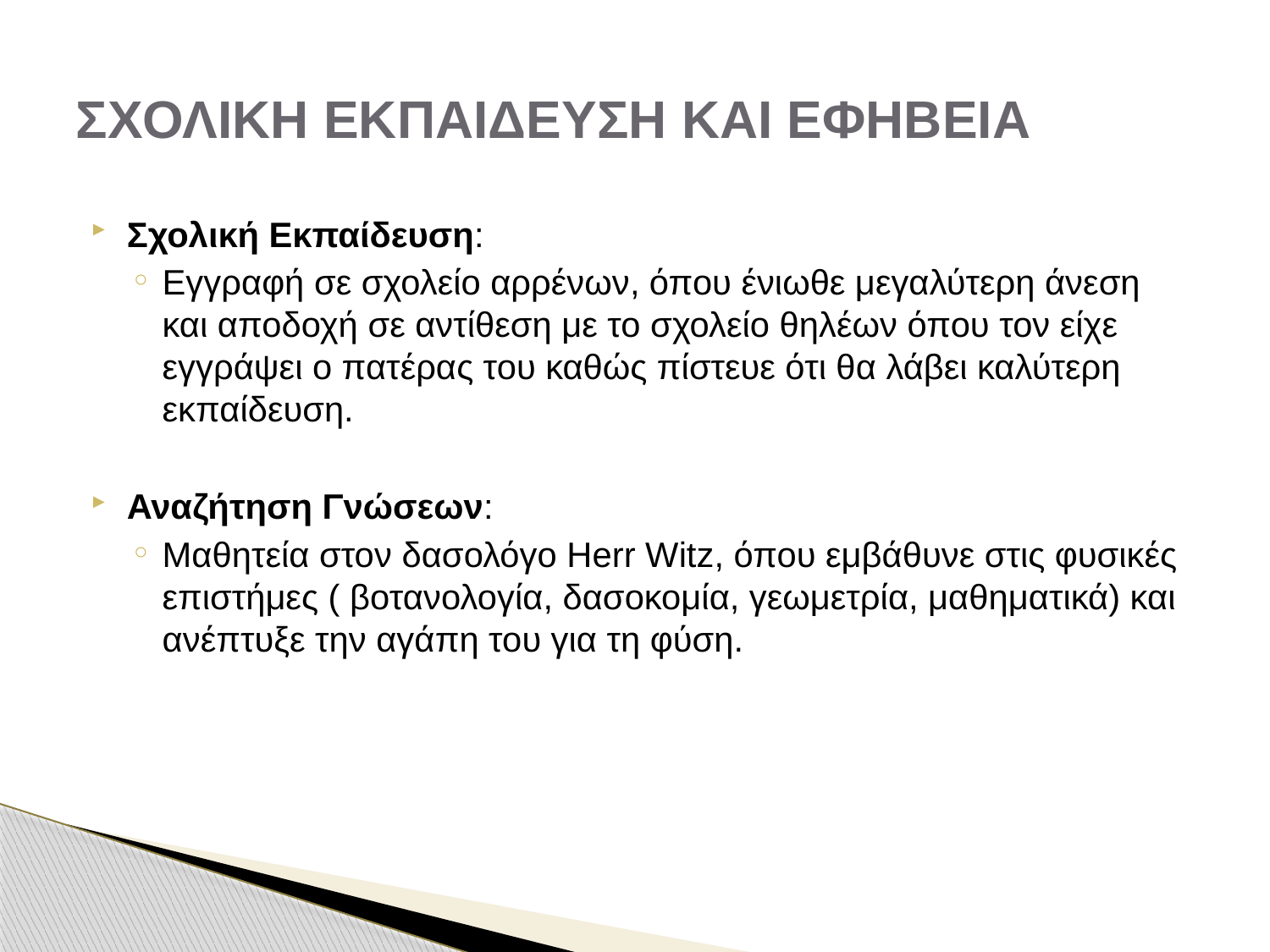

# ΣΧΟΛΙΚΗ ΕΚΠΑΙΔΕΥΣΗ ΚΑΙ ΕΦΗΒΕΙΑ
Σχολική Εκπαίδευση:
Εγγραφή σε σχολείο αρρένων, όπου ένιωθε μεγαλύτερη άνεση και αποδοχή σε αντίθεση με το σχολείο θηλέων όπου τον είχε εγγράψει ο πατέρας του καθώς πίστευε ότι θα λάβει καλύτερη εκπαίδευση.

Αναζήτηση Γνώσεων:
Μαθητεία στον δασολόγο Herr Witz, όπου εμβάθυνε στις φυσικές επιστήμες ( βοτανολογία, δασοκομία, γεωμετρία, μαθηματικά) και ανέπτυξε την αγάπη του για τη φύση.